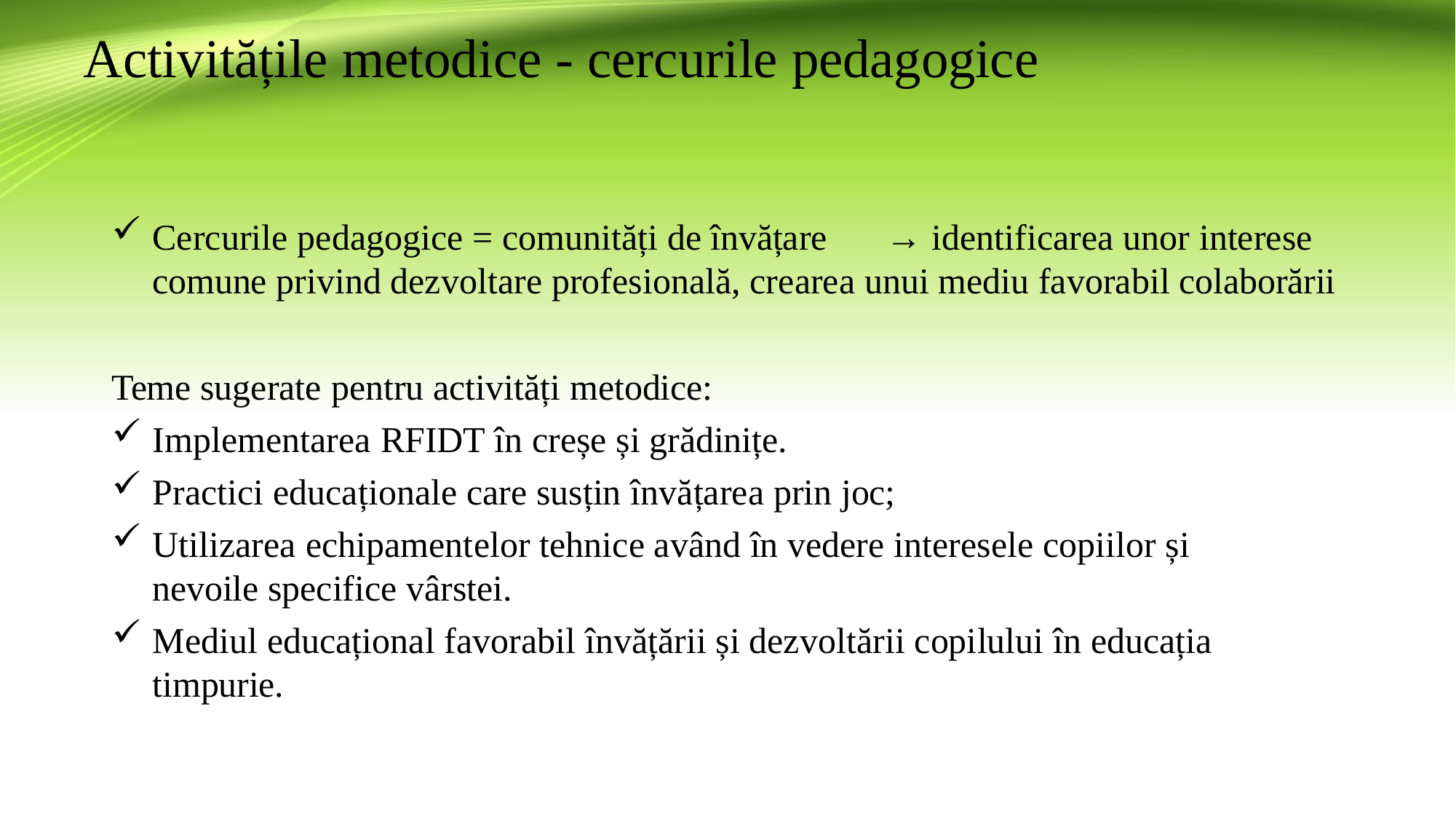

# Activitățile metodice - cercurile pedagogice
Cercurile pedagogice = comunități de învățare	→ identificarea unor interese comune privind dezvoltare profesională, crearea unui mediu favorabil colaborării

Teme sugerate pentru activități metodice:
Implementarea RFIDT în creșe și grădinițe.
Practici educaționale care susțin învățarea prin joc;
Utilizarea echipamentelor tehnice având în vedere interesele copiilor și nevoile specifice vârstei.
Mediul educațional favorabil învățării și dezvoltării copilului în educația timpurie.